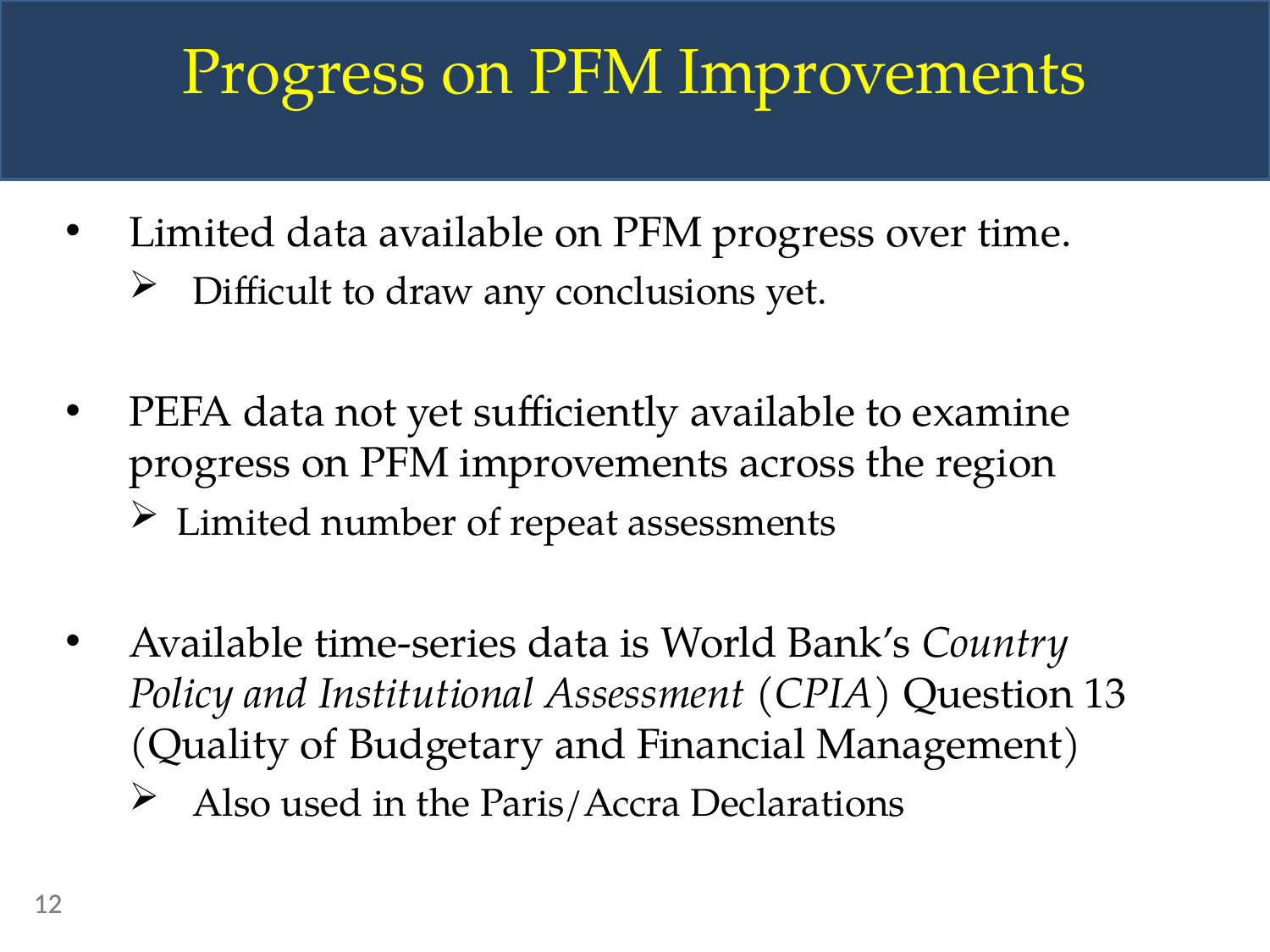

Progress on PFM Improvements
Limited data available on PFM progress over time.
Difficult to draw any conclusions yet.

PEFA data not yet sufficiently available to examine progress on PFM improvements across the region
Limited number of repeat assessments

Available time-series data is World Bank’s Country Policy and Institutional Assessment (CPIA) Question 13 (Quality of Budgetary and Financial Management)
Also used in the Paris/Accra Declarations
12